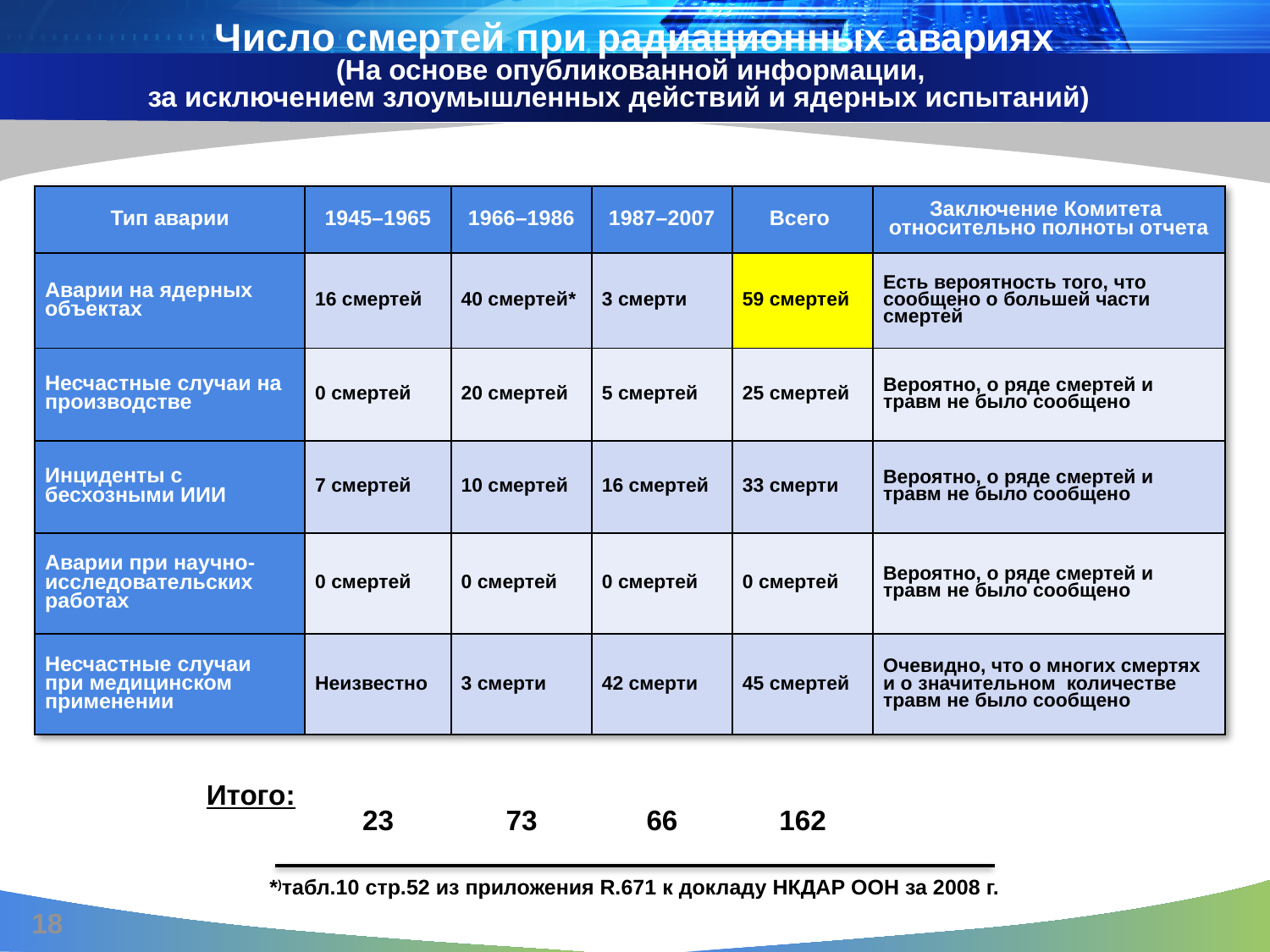

Число смертей при радиационных авариях
(На основе опубликованной информации,
за исключением злоумышленных действий и ядерных испытаний)
| Тип аварии | 1945–1965 | 1966–1986 | 1987–2007 | Всего | Заключение Комитета относительно полноты отчета |
| --- | --- | --- | --- | --- | --- |
| Аварии на ядерных объектах | 16 смертей | 40 смертей\* | 3 смерти | 59 смертей | Есть вероятность того, что сообщено о большей части смертей |
| Несчастные случаи на производстве | 0 смертей | 20 смертей | 5 смертей | 25 смертей | Вероятно, о ряде смертей и травм не было сообщено |
| Инциденты с бесхозными ИИИ | 7 смертей | 10 смертей | 16 смертей | 33 смерти | Вероятно, о ряде смертей и травм не было сообщено |
| Аварии при научно-исследовательских работах | 0 смертей | 0 смертей | 0 смертей | 0 смертей | Вероятно, о ряде смертей и травм не было сообщено |
| Несчастные случаи при медицинском применении | Неизвестно | 3 смерти | 42 смерти | 45 смертей | Очевидно, что о многих смертях и о значительном количестве травм не было сообщено |
| Итого: | 23 | 73 | 66 | 162 |  |
*)табл.10 стр.52 из приложения R.671 к докладу НКДАР ООН за 2008 г.
18